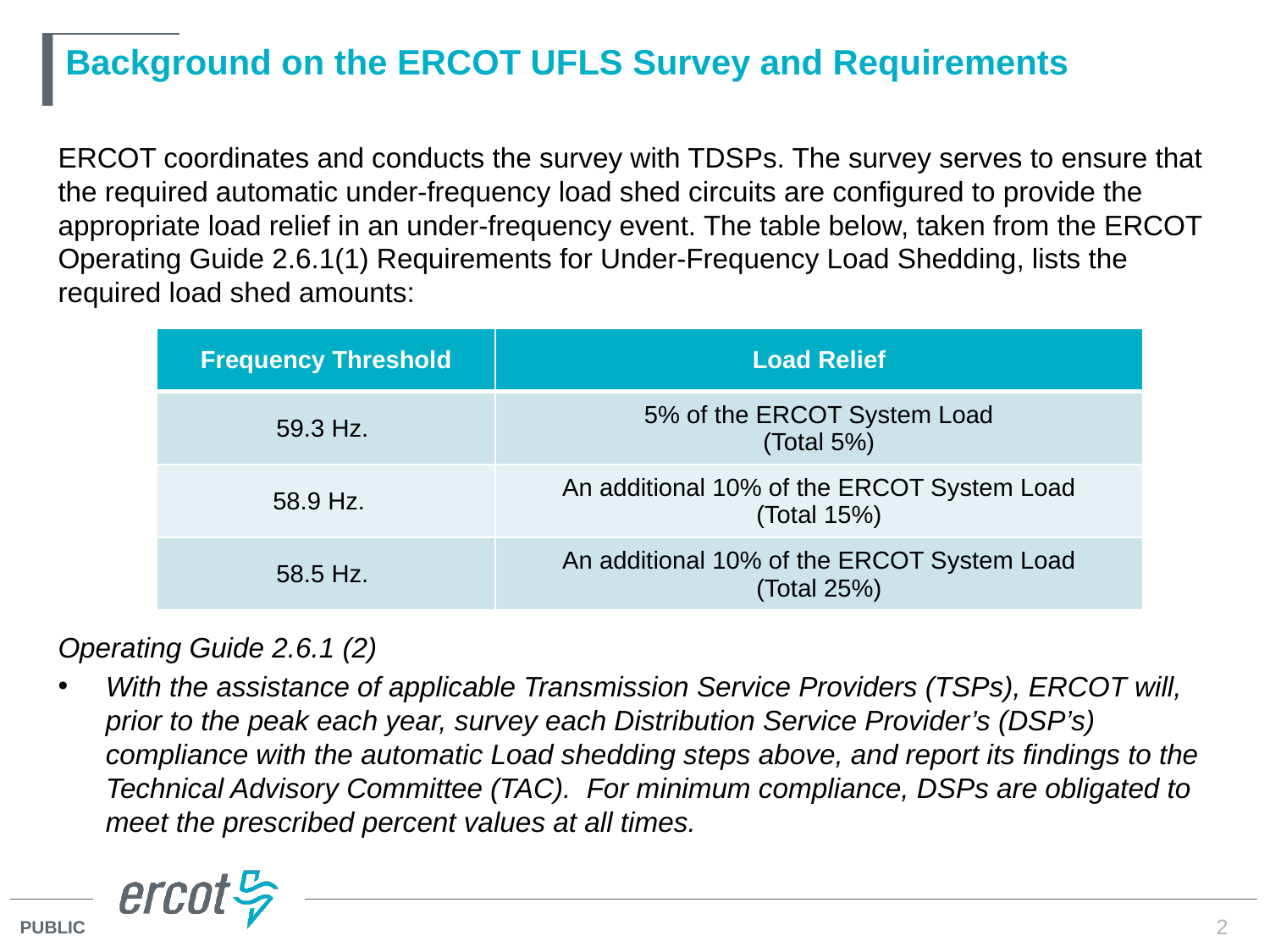

# Background on the ERCOT UFLS Survey and Requirements
ERCOT coordinates and conducts the survey with TDSPs. The survey serves to ensure that the required automatic under-frequency load shed circuits are configured to provide the appropriate load relief in an under-frequency event. The table below, taken from the ERCOT Operating Guide 2.6.1(1) Requirements for Under-Frequency Load Shedding, lists the required load shed amounts:

Operating Guide 2.6.1 (2)
With the assistance of applicable Transmission Service Providers (TSPs), ERCOT will, prior to the peak each year, survey each Distribution Service Provider’s (DSP’s) compliance with the automatic Load shedding steps above, and report its findings to the Technical Advisory Committee (TAC).  For minimum compliance, DSPs are obligated to meet the prescribed percent values at all times.

| Frequency Threshold | Load Relief |
| --- | --- |
| 59.3 Hz. | 5% of the ERCOT System Load (Total 5%) |
| 58.9 Hz. | An additional 10% of the ERCOT System Load (Total 15%) |
| 58.5 Hz. | An additional 10% of the ERCOT System Load (Total 25%) |

2